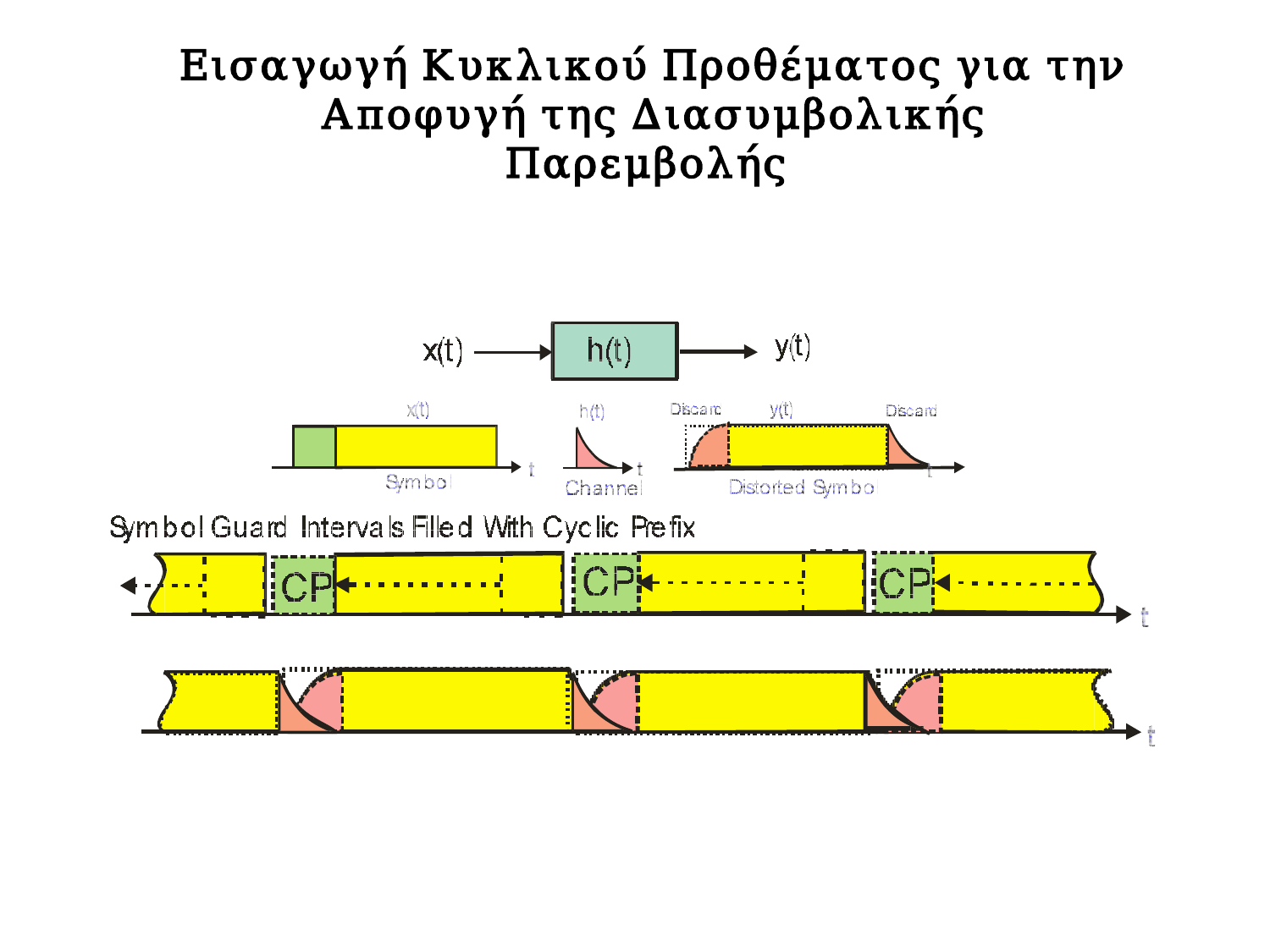

# Εισαγωγή Κυκλικού Προθέματος για την Αποφυγή της Διασυμβολικής Παρεμβολής